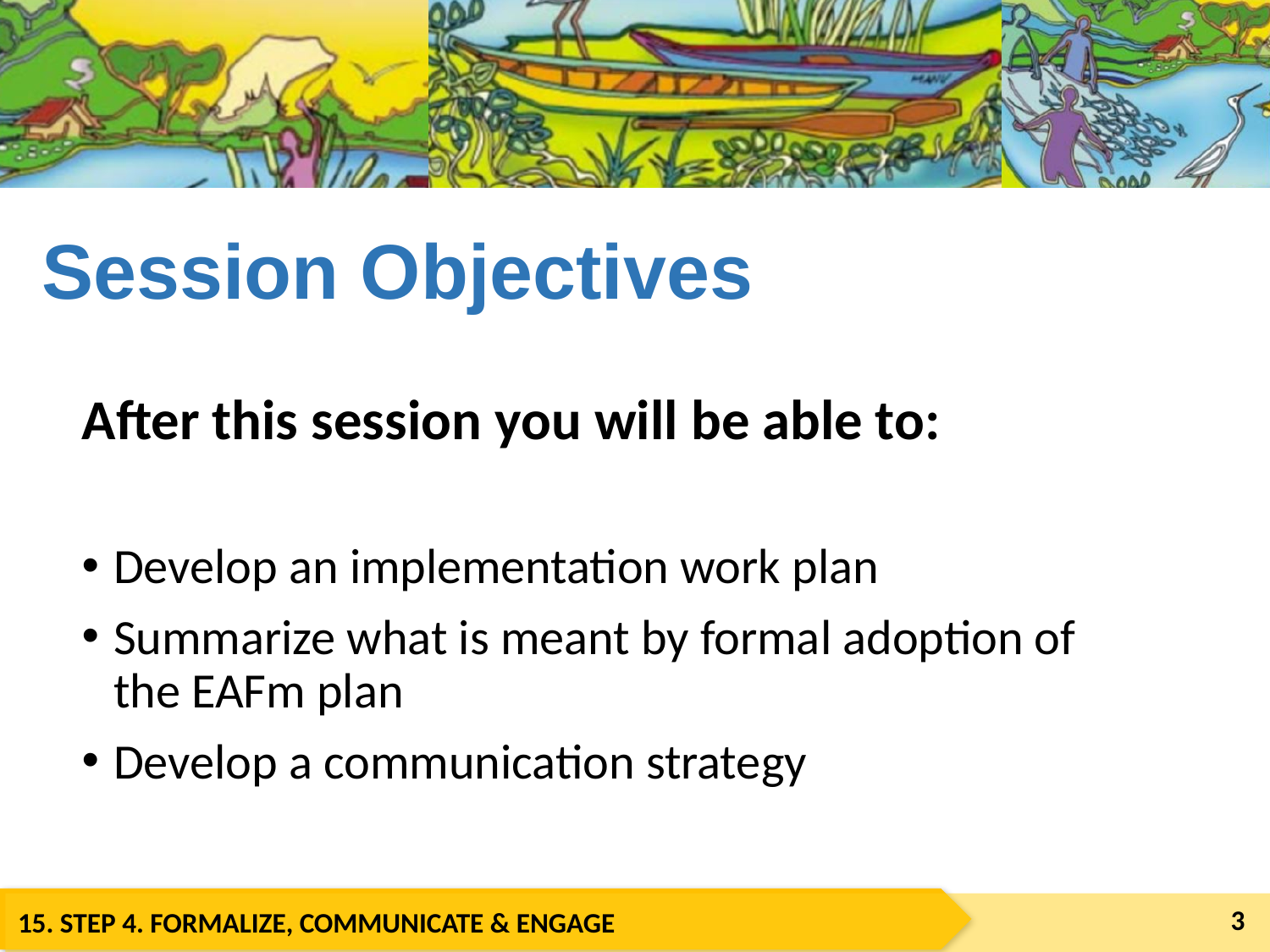

# Session Objectives

After this session you will be able to:

Develop an implementation work plan
Summarize what is meant by formal adoption of the EAFm plan
Develop a communication strategy

3